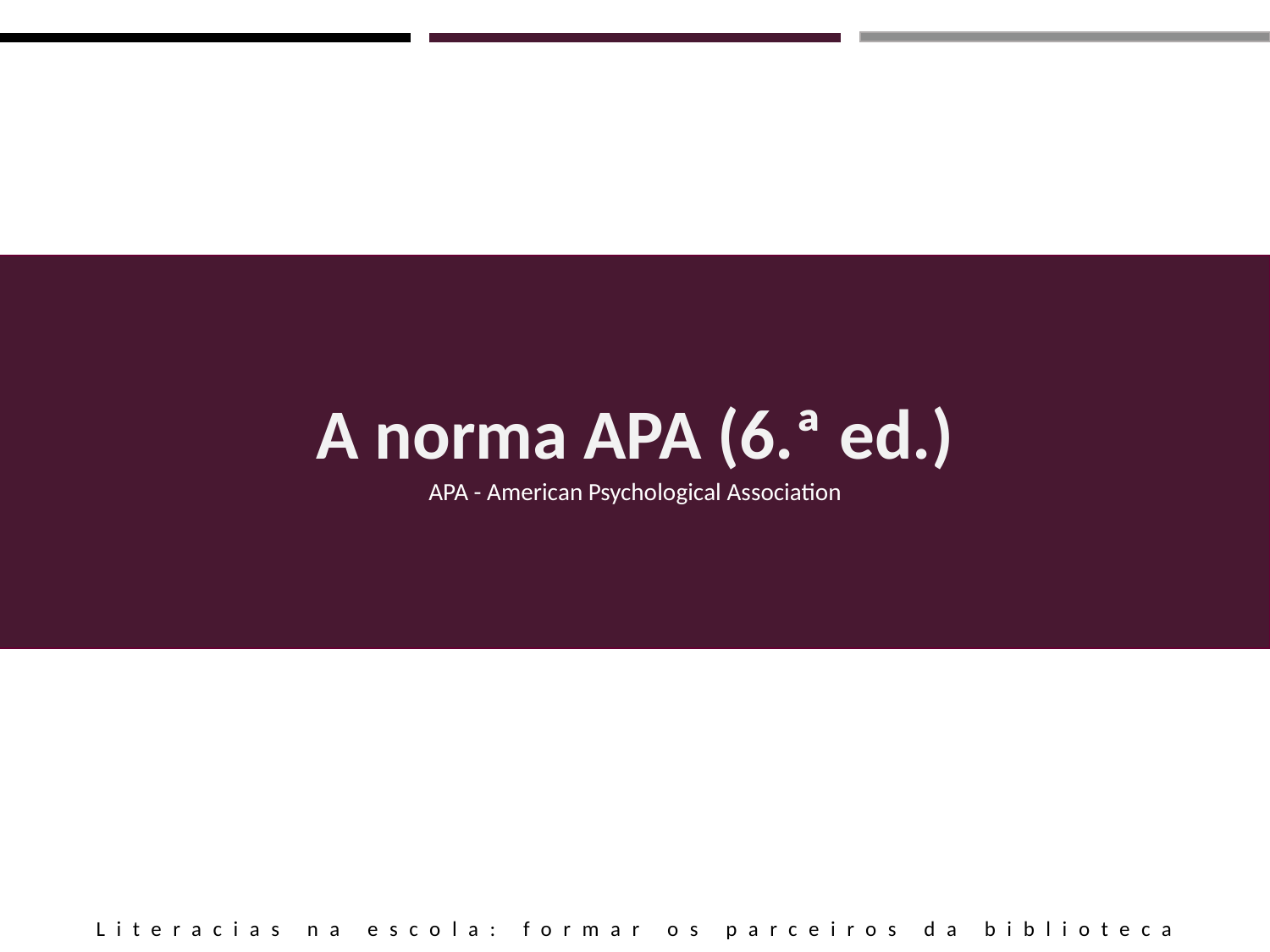

Literacias na escola: formar os parceiros da biblioteca
A norma APA (6.ª ed.)
APA - American Psychological Association